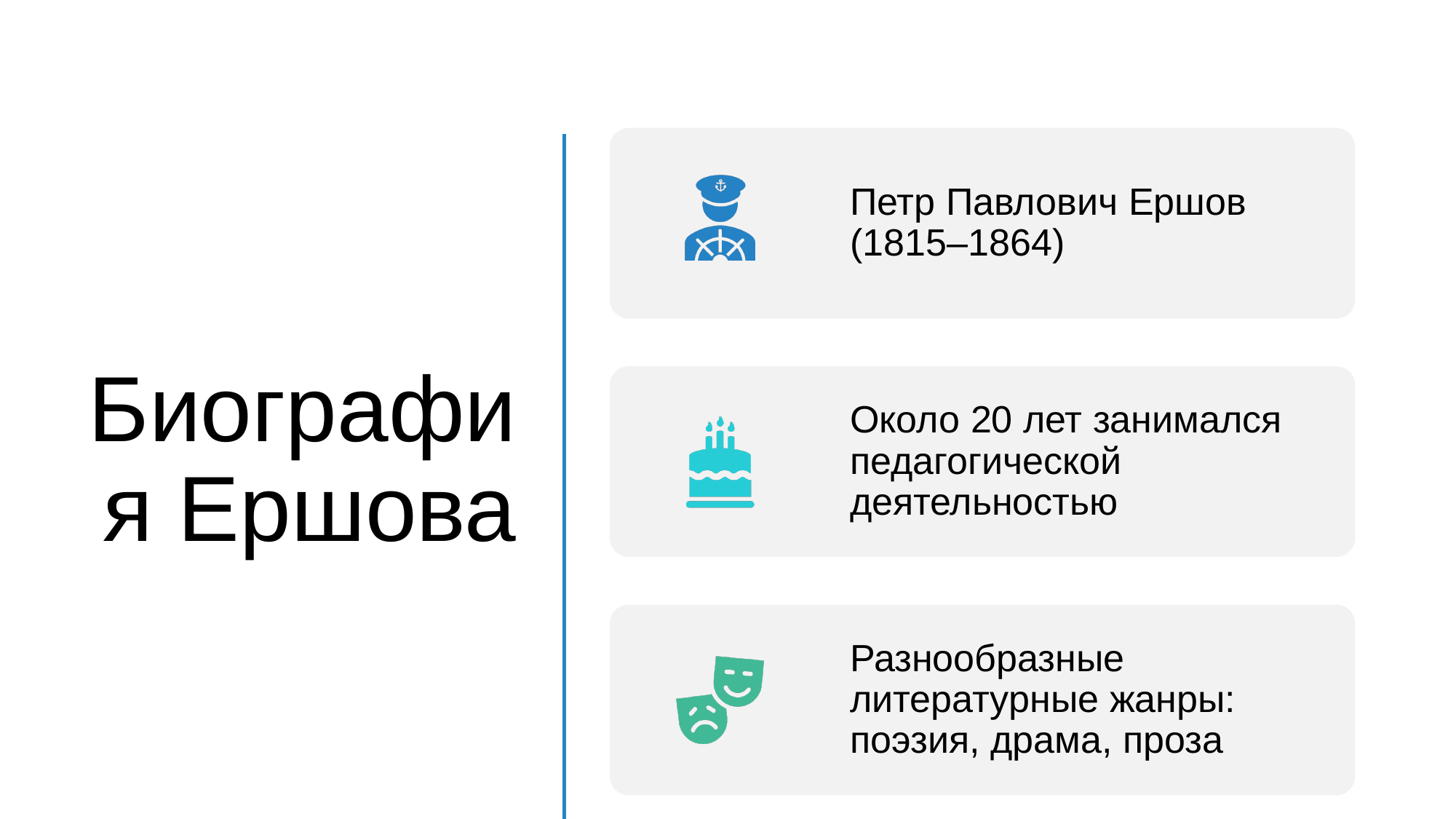

# Биография Ершова
Петр Павлович Ершов (1815–1864)
Около 20 лет занимался педагогической деятельностью
Разнообразные литературные жанры: поэзия, драма, проза